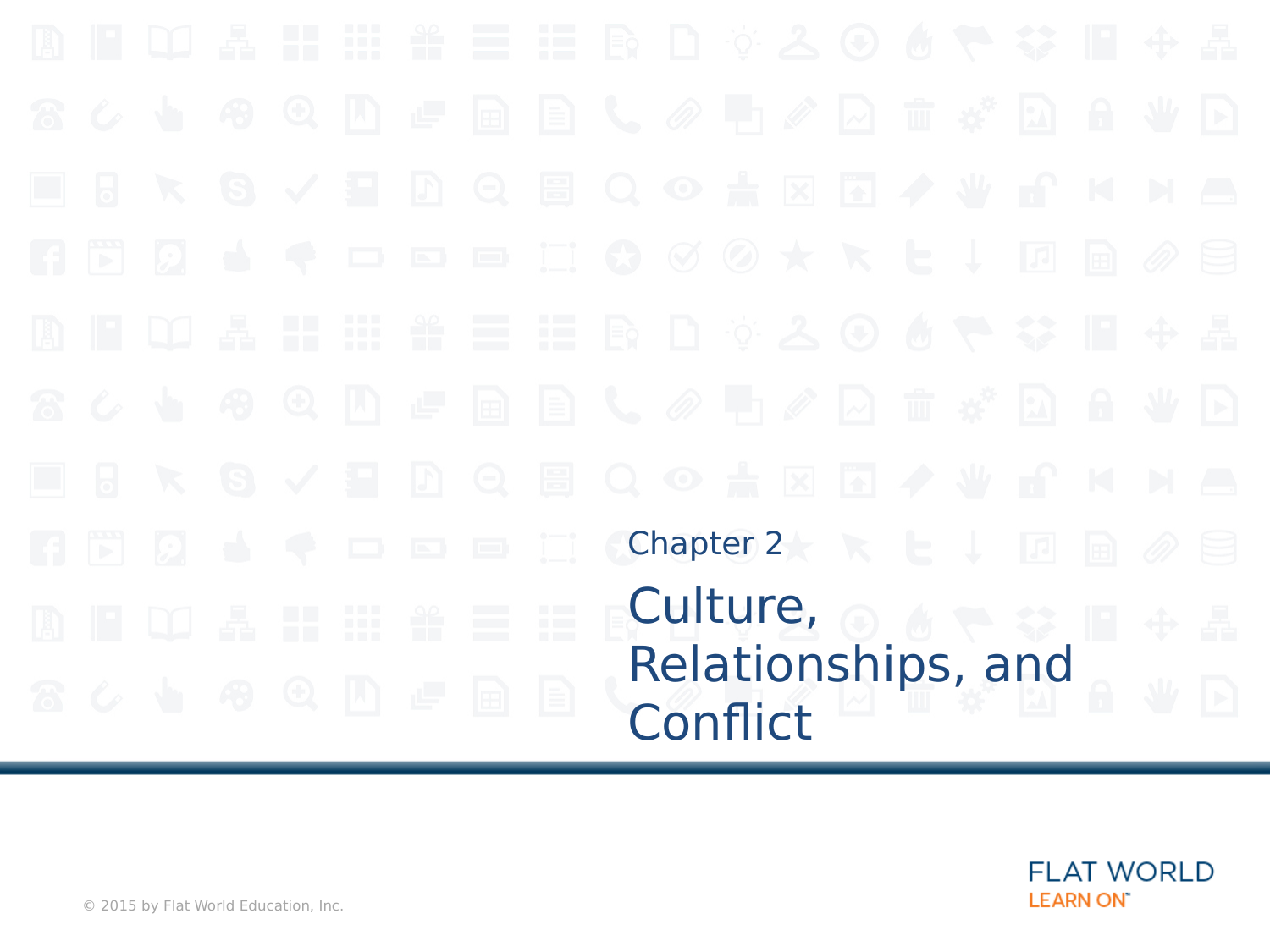

Chapter 2
# Culture, Relationships, and Conflict
© 2015 by Flat World Education, Inc.